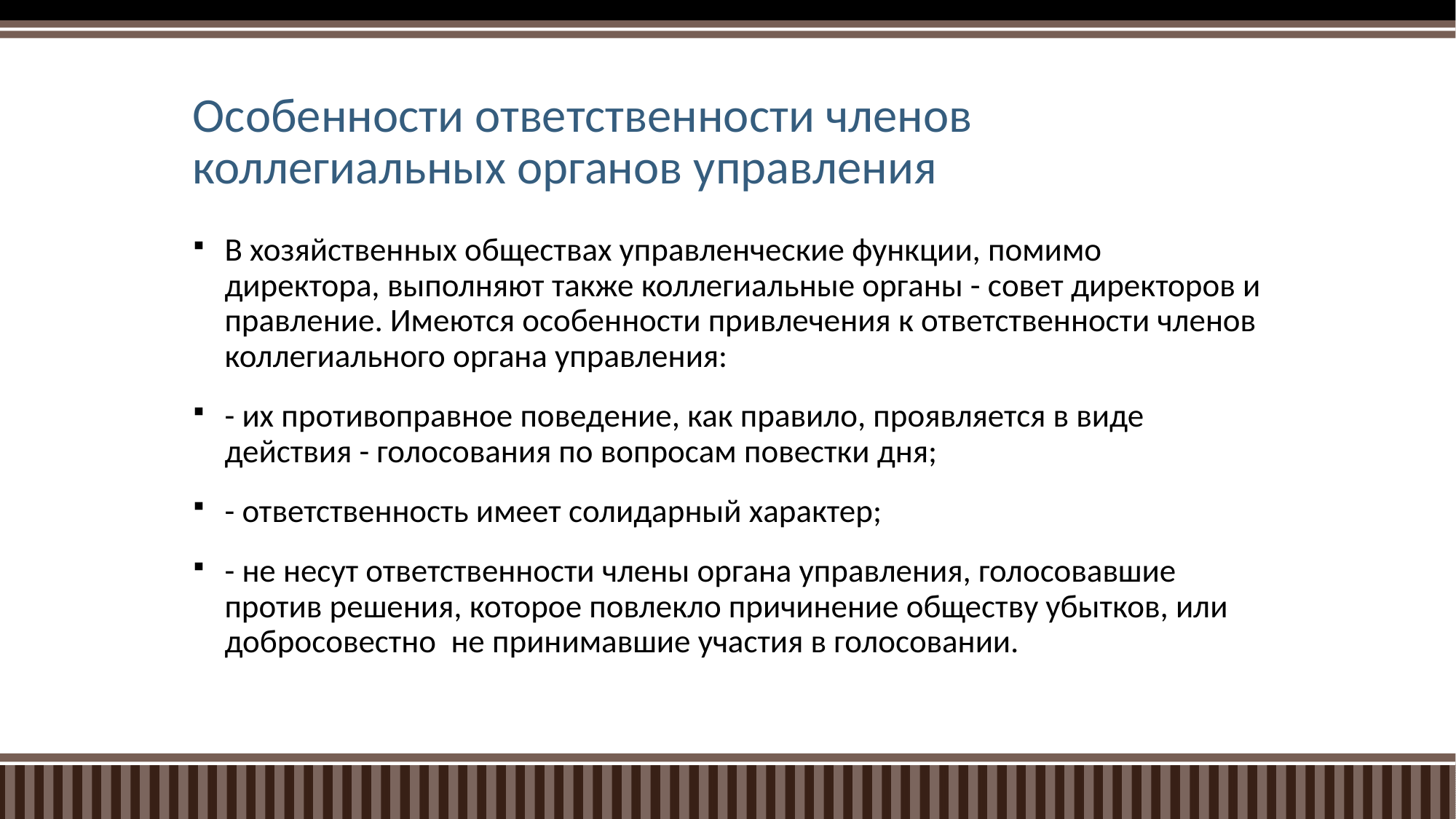

# Особенности ответственности членов коллегиальных органов управления
В хозяйственных обществах управленческие функции, помимо директора, выполняют также коллегиальные органы - совет директоров и правление. Имеются особенности привлечения к ответственности членов коллегиального органа управления:
- их противоправное поведение, как правило, проявляется в виде действия - голосования по вопросам повестки дня;
- ответственность имеет солидарный характер;
- не несут ответственности члены органа управления, голосовавшие против решения, которое повлекло причинение обществу убытков, или добросовестно  не принимавшие участия в голосовании.